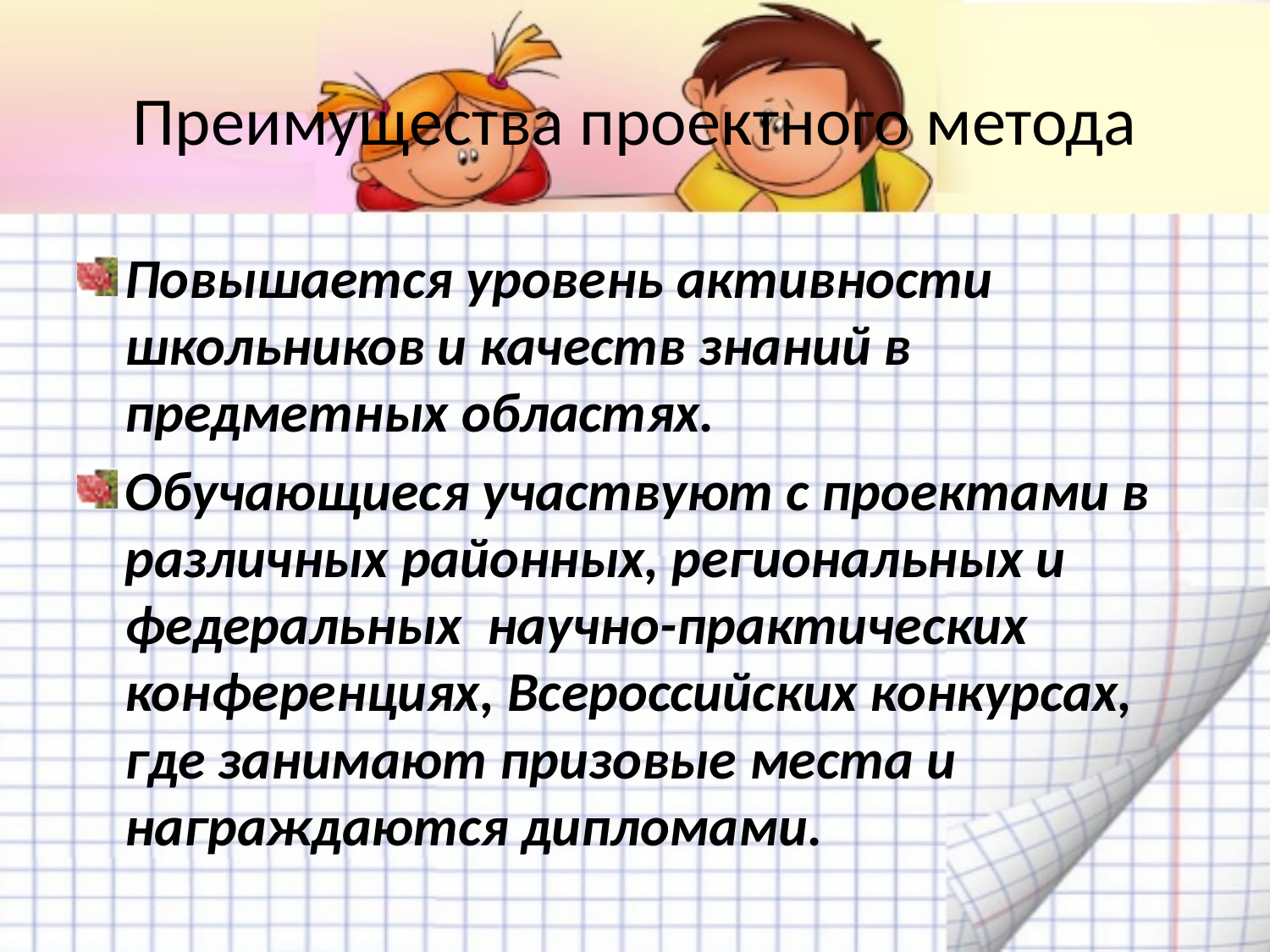

# Преимущества проектного метода
Повышается уровень активности школьников и качеств знаний в предметных областях.
Обучающиеся участвуют с проектами в различных районных, региональных и федеральных  научно-практических конференциях, Всероссийских конкурсах, где занимают призовые места и награждаются дипломами.